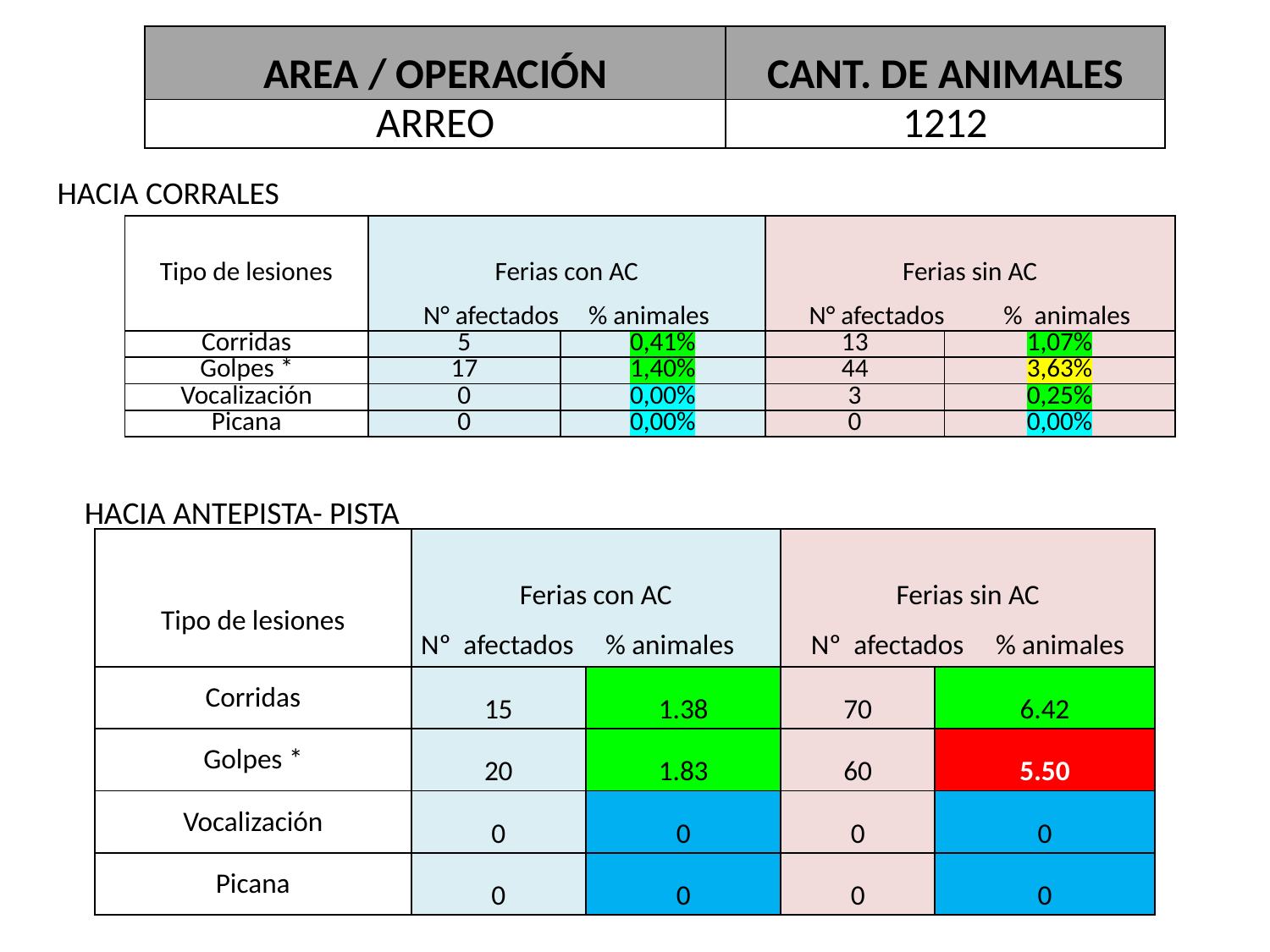

| AREA / OPERACIÓN | CANT. DE ANIMALES |
| --- | --- |
| ARREO | 1212 |
HACIA CORRALES
| Tipo de lesiones | Ferias con AC N° afectados % animales |  | Ferias sin AC N° afectados % animales |  |
| --- | --- | --- | --- | --- |
| Corridas | 5 | 0,41% | 13 | 1,07% |
| Golpes \* | 17 | 1,40% | 44 | 3,63% |
| Vocalización | 0 | 0,00% | 3 | 0,25% |
| Picana | 0 | 0,00% | 0 | 0,00% |
HACIA ANTEPISTA- PISTA
| Tipo de lesiones | Ferias con AC Nº afectados % animales |  | Ferias sin AC Nº afectados % animales |  |
| --- | --- | --- | --- | --- |
| Corridas | 15 | 1.38 | 70 | 6.42 |
| Golpes \* | 20 | 1.83 | 60 | 5.50 |
| Vocalización | 0 | 0 | 0 | 0 |
| Picana | 0 | 0 | 0 | 0 |